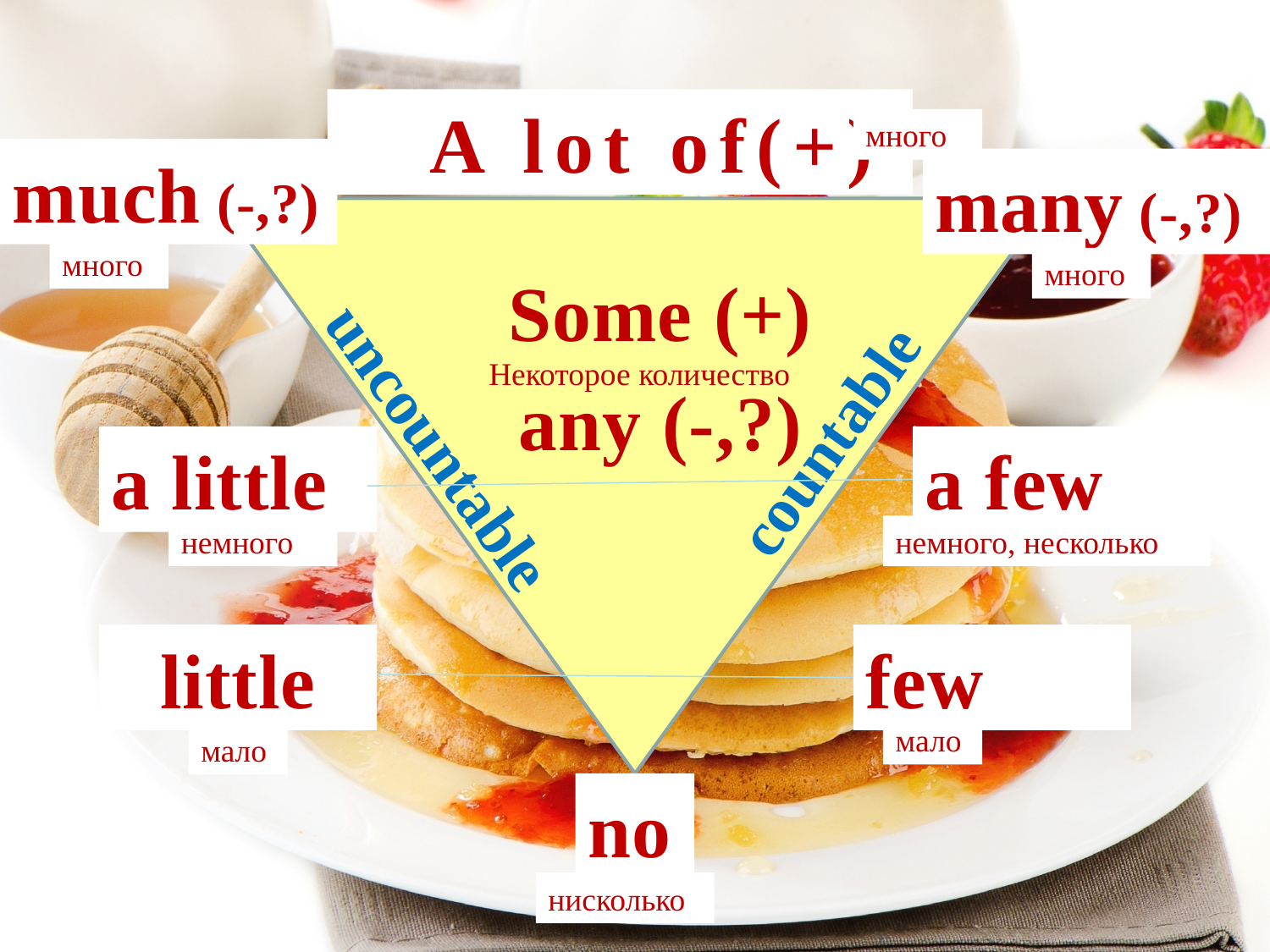

A lot of(+)
много
much (-,?)
many (-,?)

много
много
Some (+)
Некоторое количество
  countable
any (-,?)
a little
a few
uncountable
немного
немного, несколько
little
few
мало
мало
no
нисколько